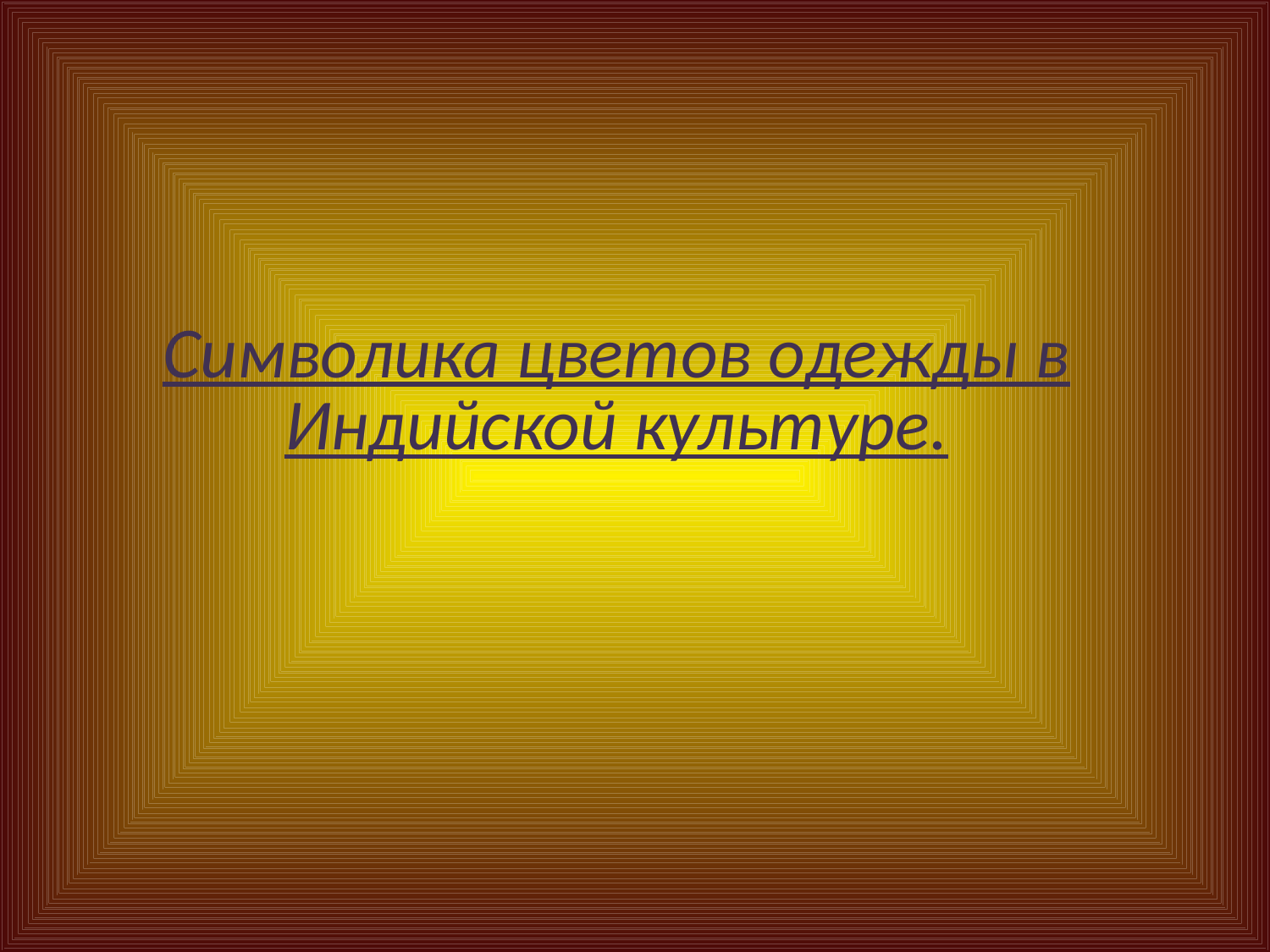

# Символика цветов одежды в Индийской культуре.